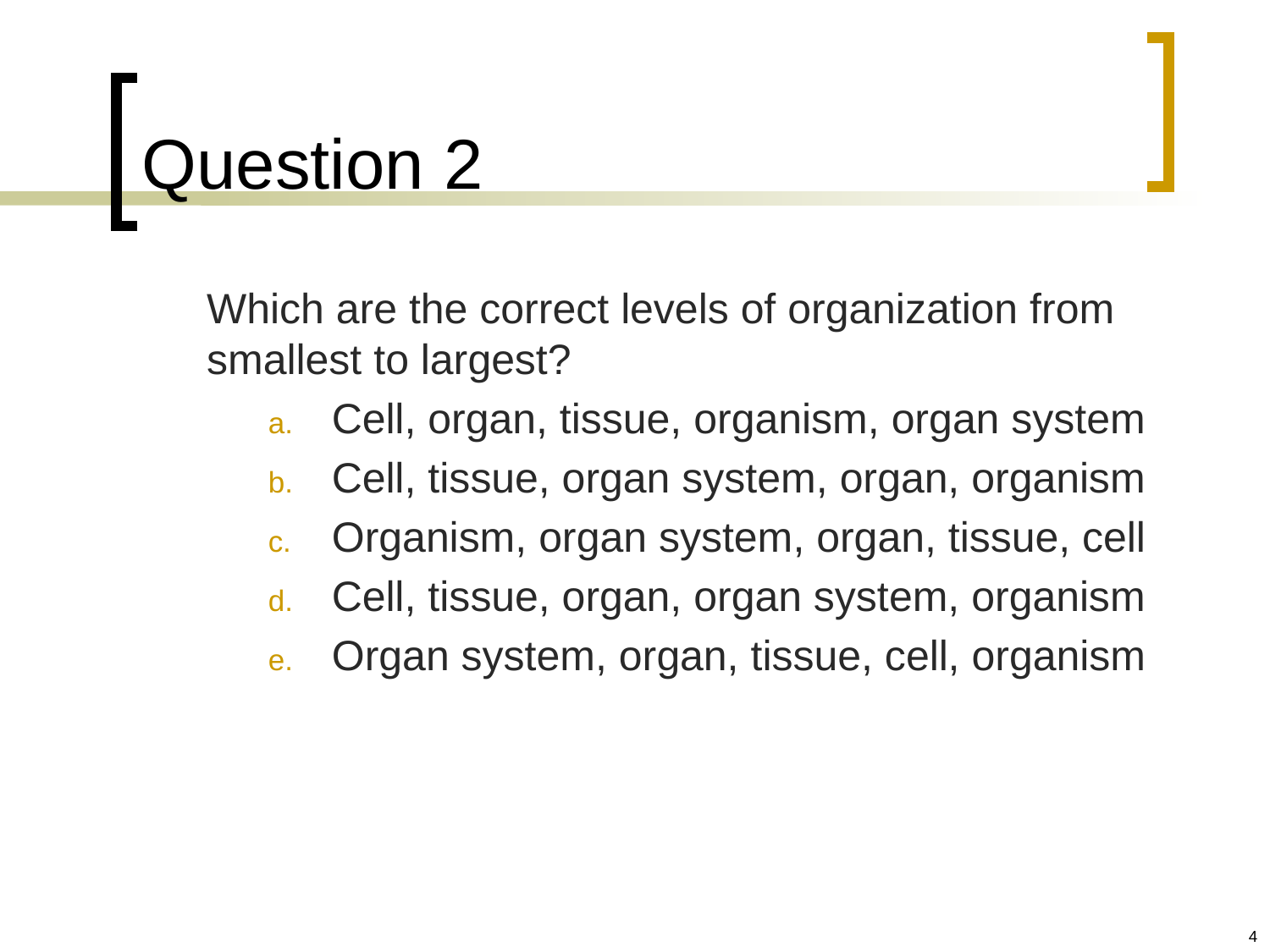

# Question 2
	Which are the correct levels of organization from smallest to largest?
Cell, organ, tissue, organism, organ system
Cell, tissue, organ system, organ, organism
Organism, organ system, organ, tissue, cell
Cell, tissue, organ, organ system, organism
Organ system, organ, tissue, cell, organism